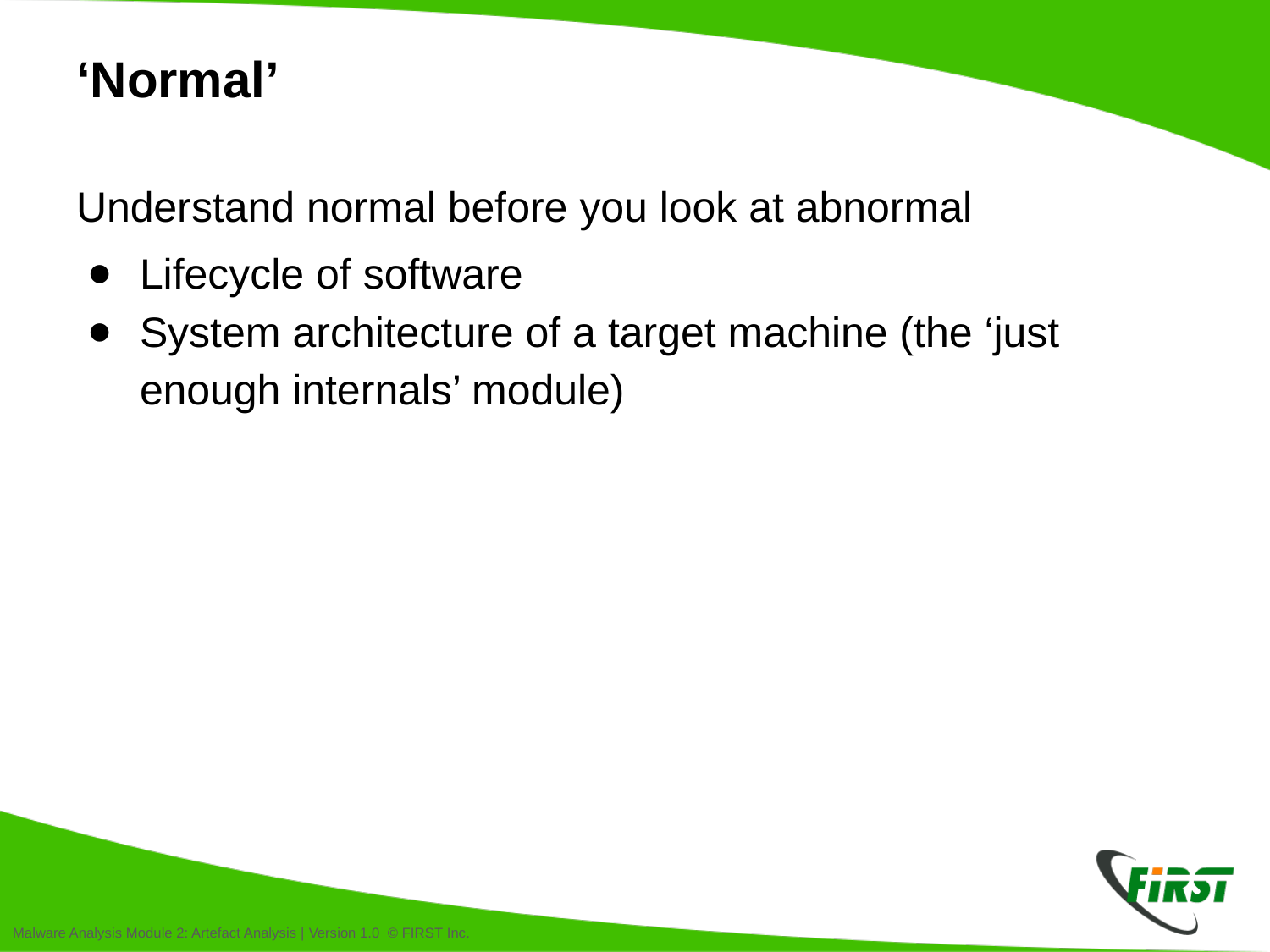

# ‘Normal’
Understand normal before you look at abnormal
Lifecycle of software
System architecture of a target machine (the ‘just enough internals’ module)